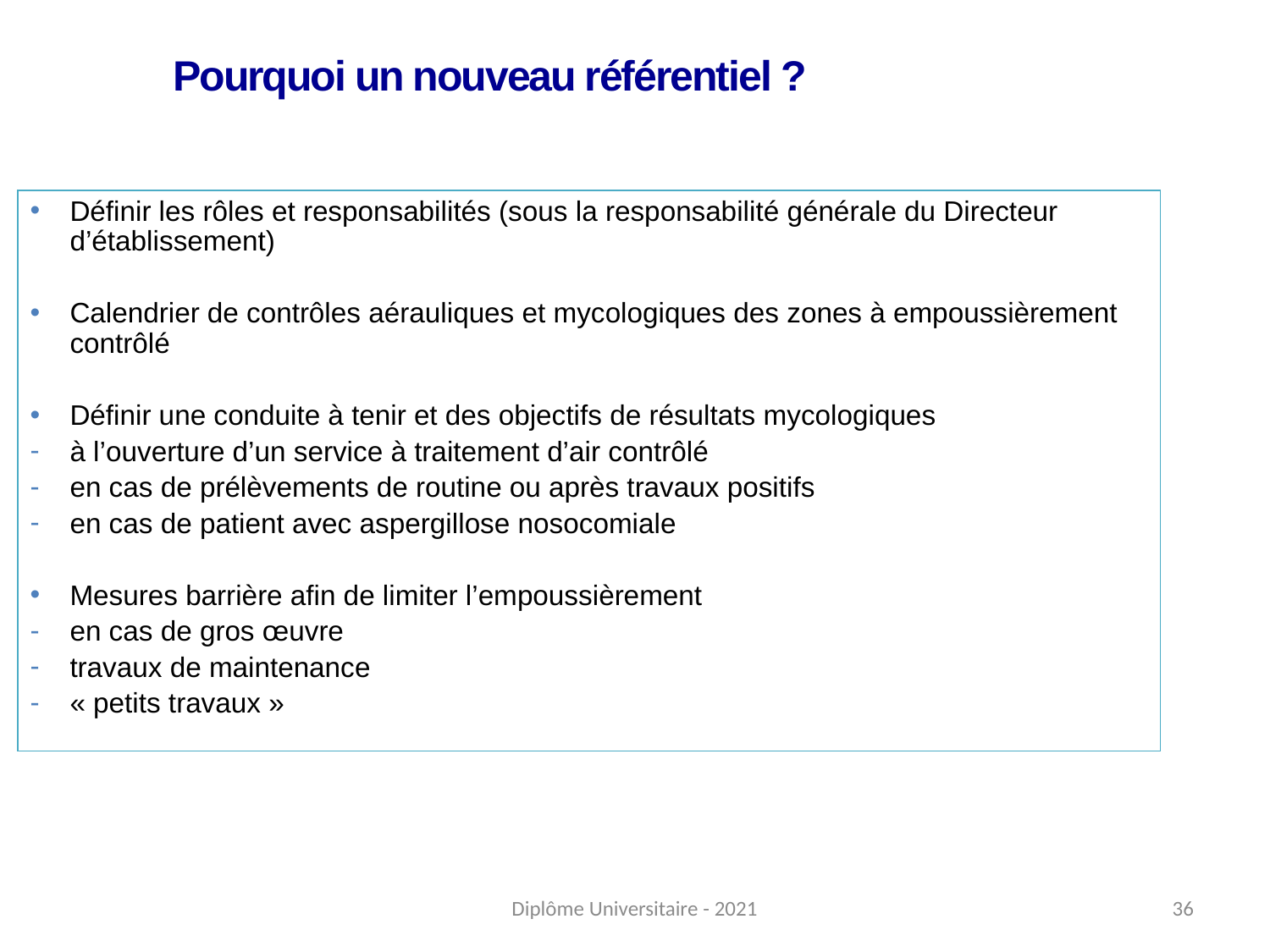

Pourquoi un nouveau référentiel ?
Définir les rôles et responsabilités (sous la responsabilité générale du Directeur d’établissement)

Calendrier de contrôles aérauliques et mycologiques des zones à empoussièrement contrôlé

Définir une conduite à tenir et des objectifs de résultats mycologiques
à l’ouverture d’un service à traitement d’air contrôlé
en cas de prélèvements de routine ou après travaux positifs
en cas de patient avec aspergillose nosocomiale

Mesures barrière afin de limiter l’empoussièrement
en cas de gros œuvre
travaux de maintenance
« petits travaux »

36
Diplôme Universitaire - 2021